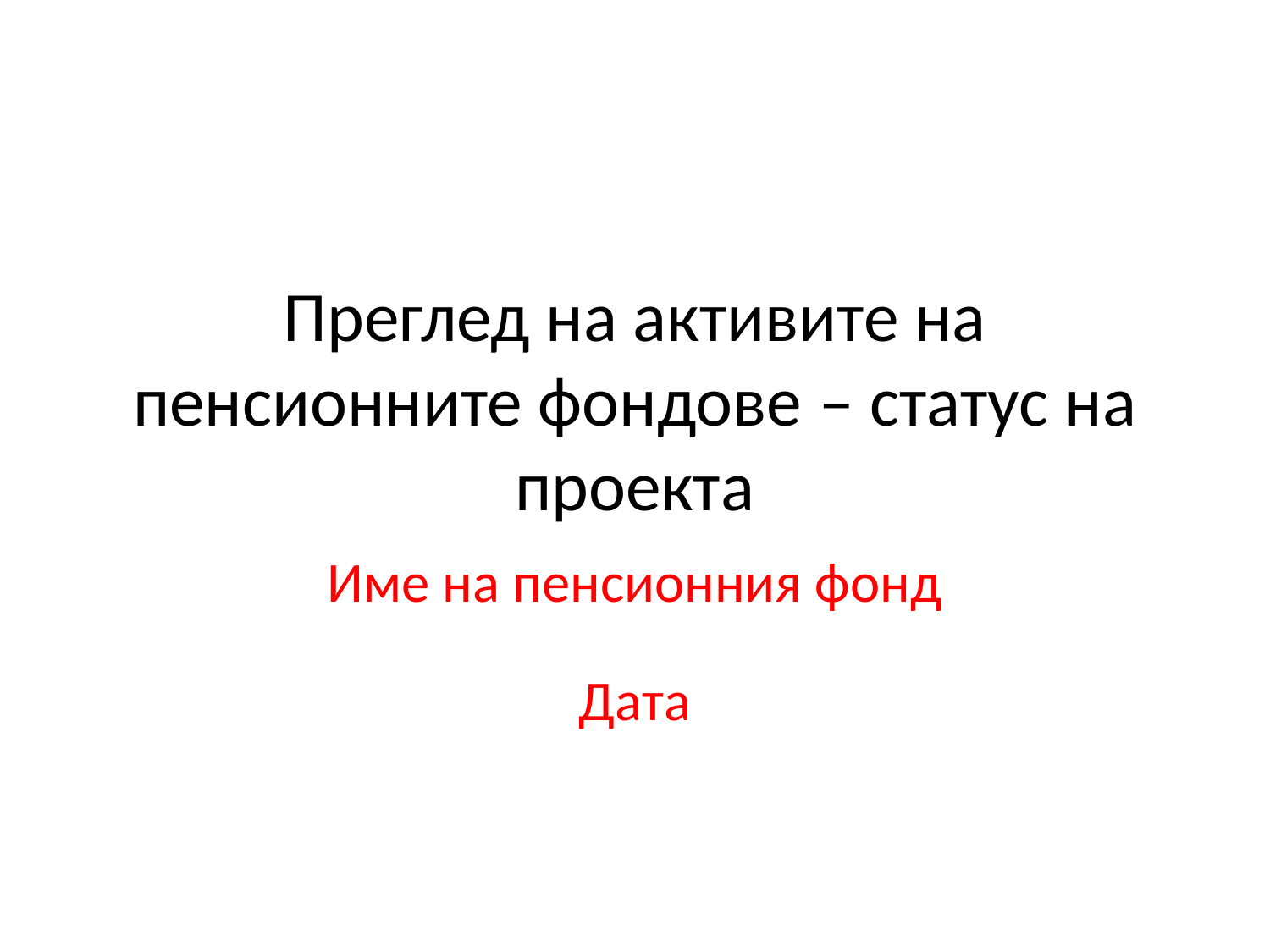

# Преглед на активите на пенсионните фондове – статус на проекта
Име на пенсионния фонд

Дата